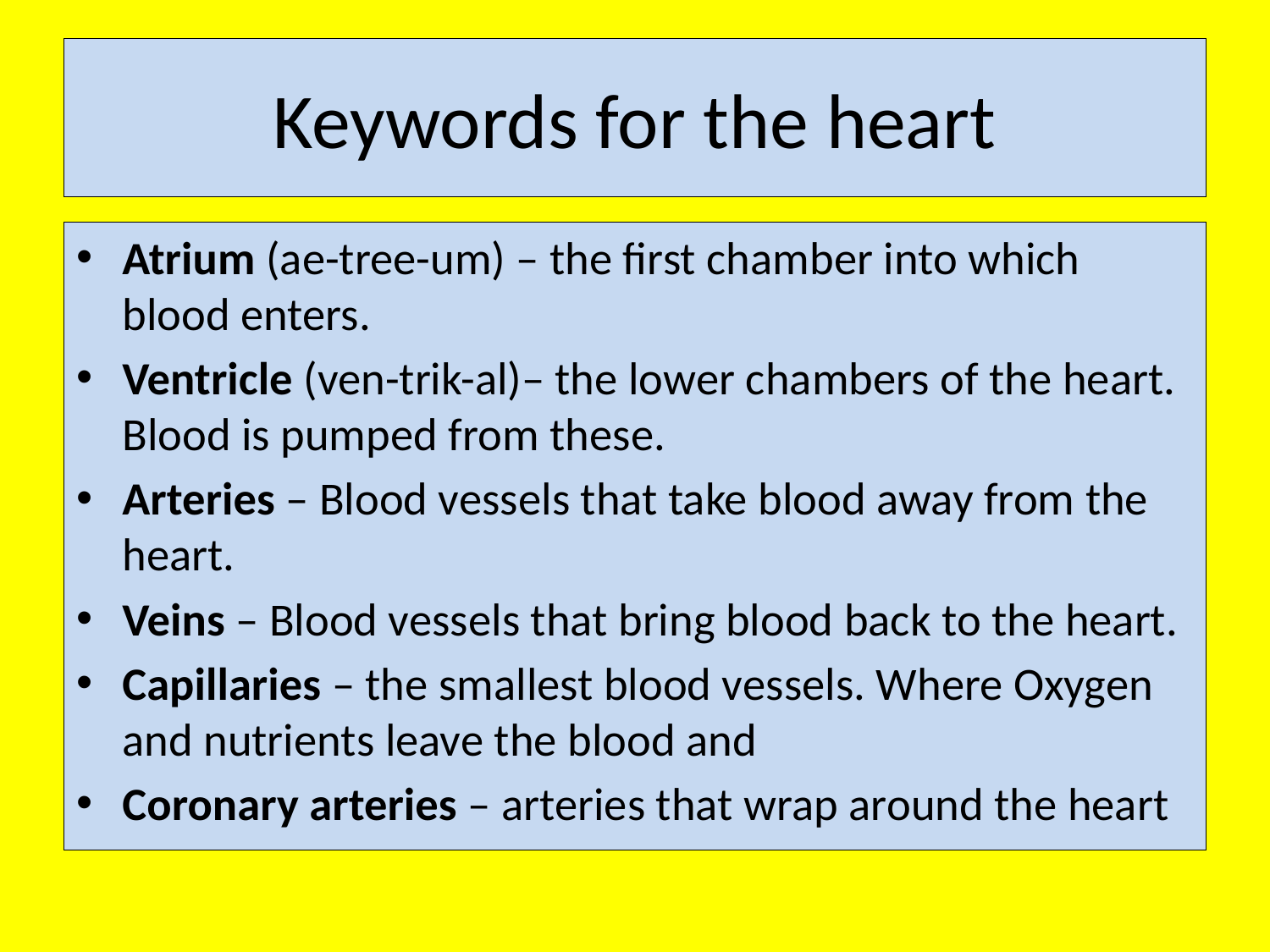

# Keywords for the heart
Atrium (ae-tree-um) – the first chamber into which blood enters.
Ventricle (ven-trik-al)– the lower chambers of the heart. Blood is pumped from these.
Arteries – Blood vessels that take blood away from the heart.
Veins – Blood vessels that bring blood back to the heart.
Capillaries – the smallest blood vessels. Where Oxygen and nutrients leave the blood and
Coronary arteries – arteries that wrap around the heart